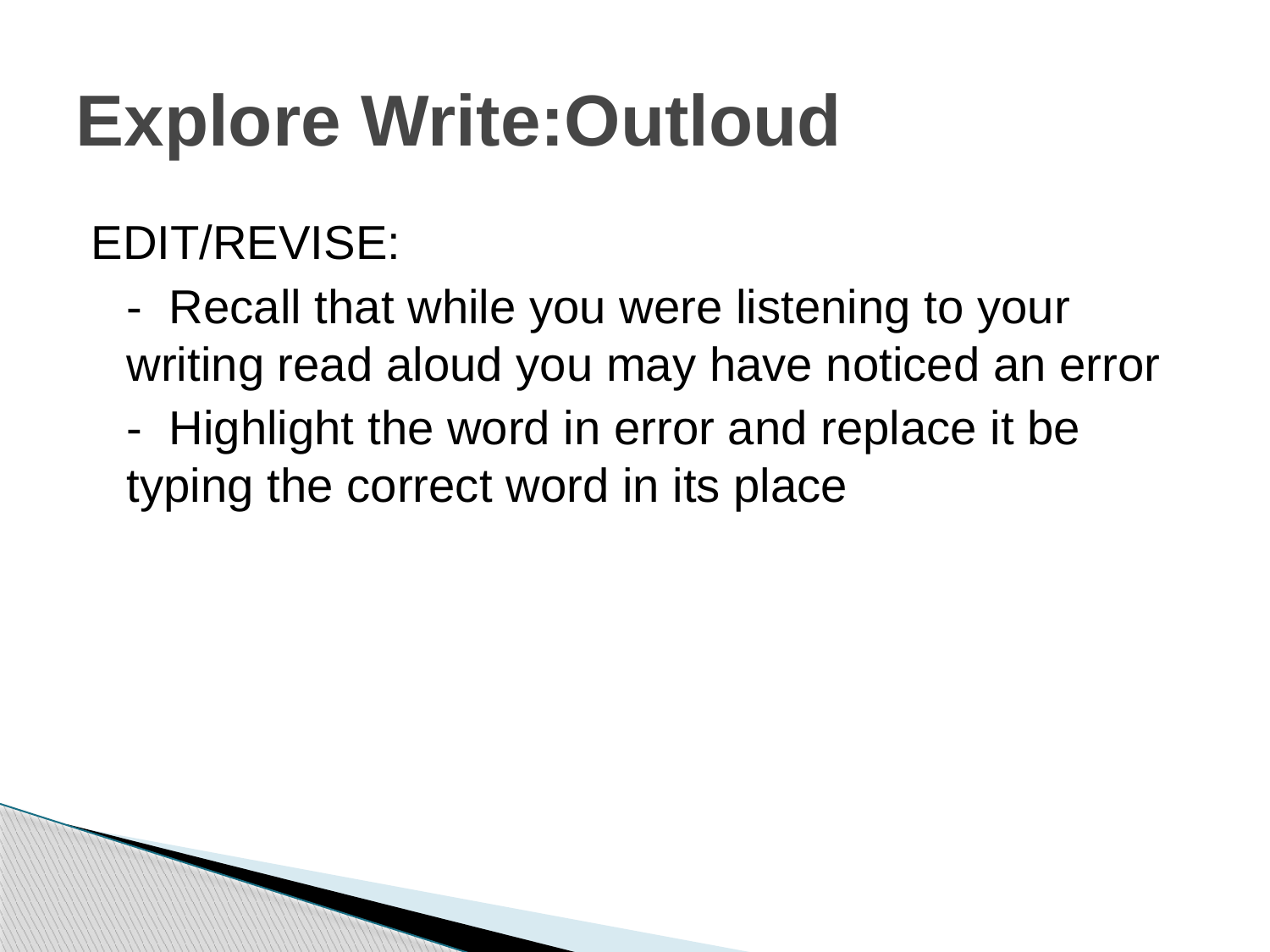

# Explore Write:Outloud
EDIT/REVISE:
	-  Recall that while you were listening to your writing read aloud you may have noticed an error
	-  Highlight the word in error and replace it be typing the correct word in its place